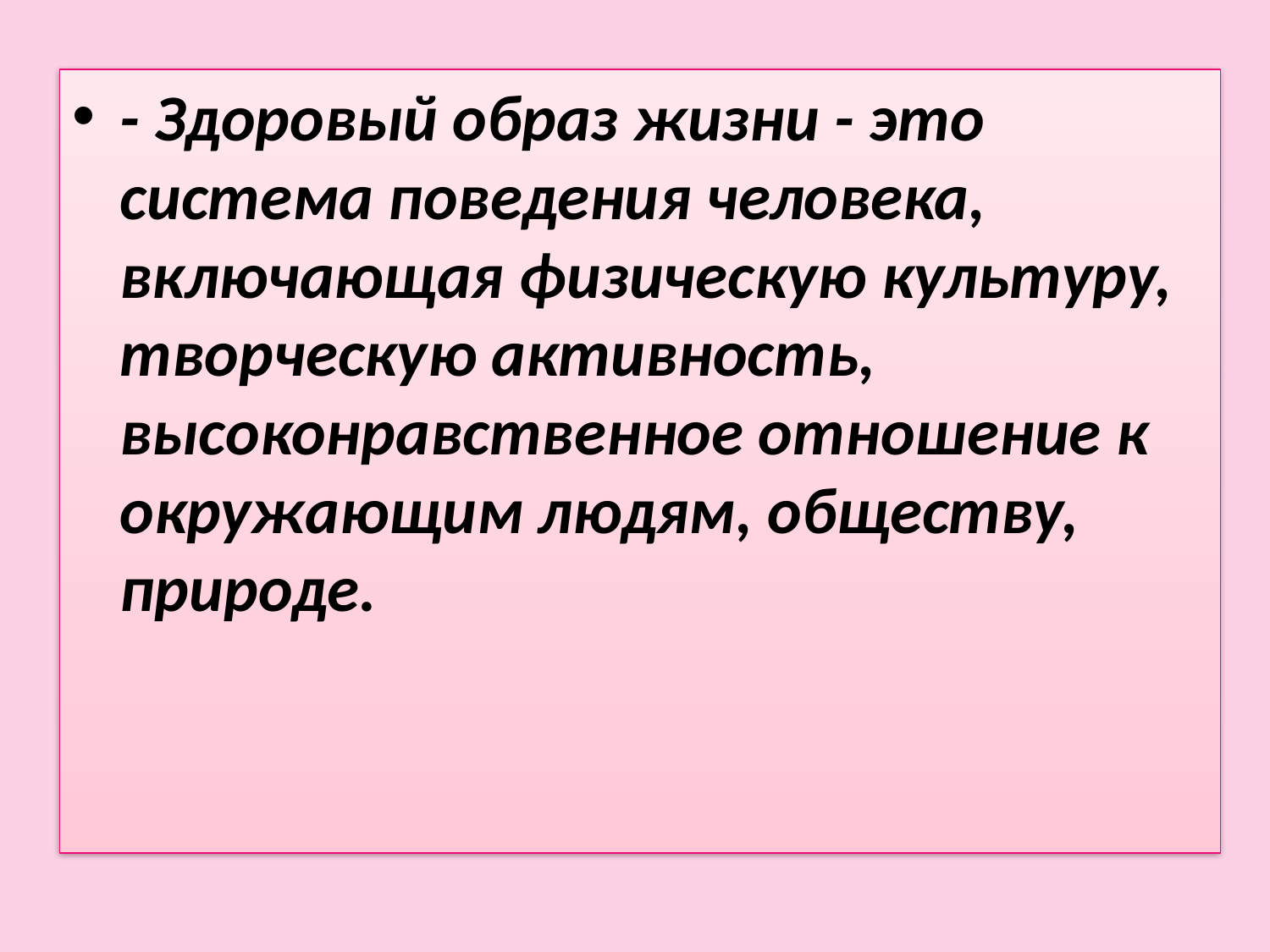

#
- Здоровый образ жизни - это система поведения человека, включающая физическую культуру, творческую активность, высоконравственное отношение к окружающим людям, обществу, природе.